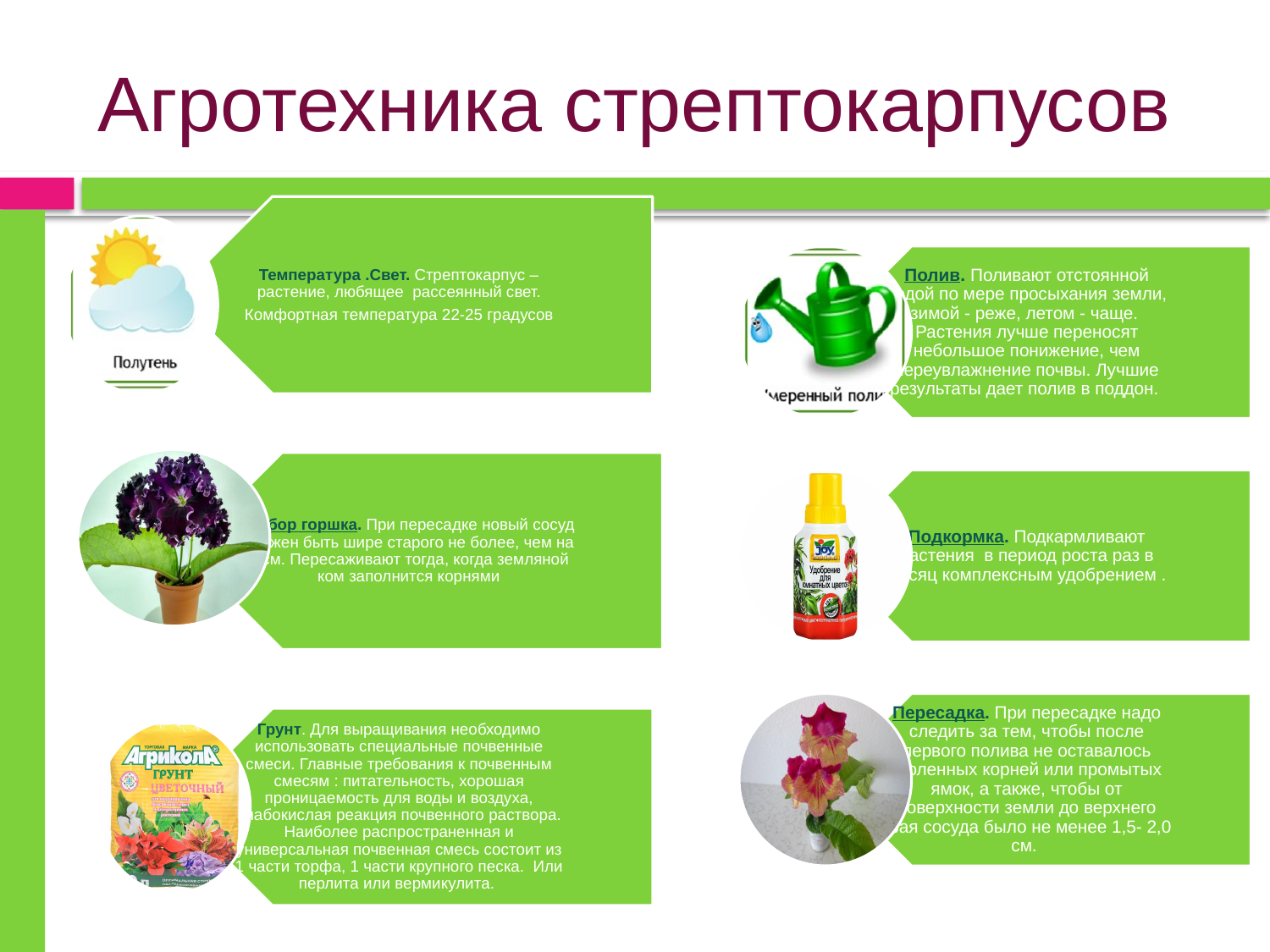

# Агротехника стрептокарпусов
Температура .Свет. Стрептокарпус – растение, любящее  рассеянный свет.
Комфортная температура 22-25 градусов
Выбор горшка. При пересадке новый сосуд должен быть шире старого не более, чем на 2 см. Пересаживают тогда, когда земляной ком заполнится корнями
Грунт. Для выращивания необходимо использовать специальные почвенные смеси. Главные требования к почвенным смесям : питательность, хорошая проницаемость для воды и воздуха, слабокислая реакция почвенного раствора. Наиболее распространенная и универсальная почвенная смесь состоит из 1 части торфа, 1 части крупного песка.  Или перлита или вермикулита.

Полив. Поливают отстоянной водой по мере просыхания земли, зимой - реже, летом - чаще.  Растения лучше переносят небольшое понижение, чем переувлажнение почвы. Лучшие результаты дает полив в поддон.
Подкормка. Подкармливают растения  в период роста раз в месяц комплексным удобрением .
Пересадка. При пересадке надо следить за тем, чтобы после первого полива не оставалось оголенных корней или промытых ямок, а также, чтобы от поверхности земли до верхнего края сосуда было не менее 1,5- 2,0 см.